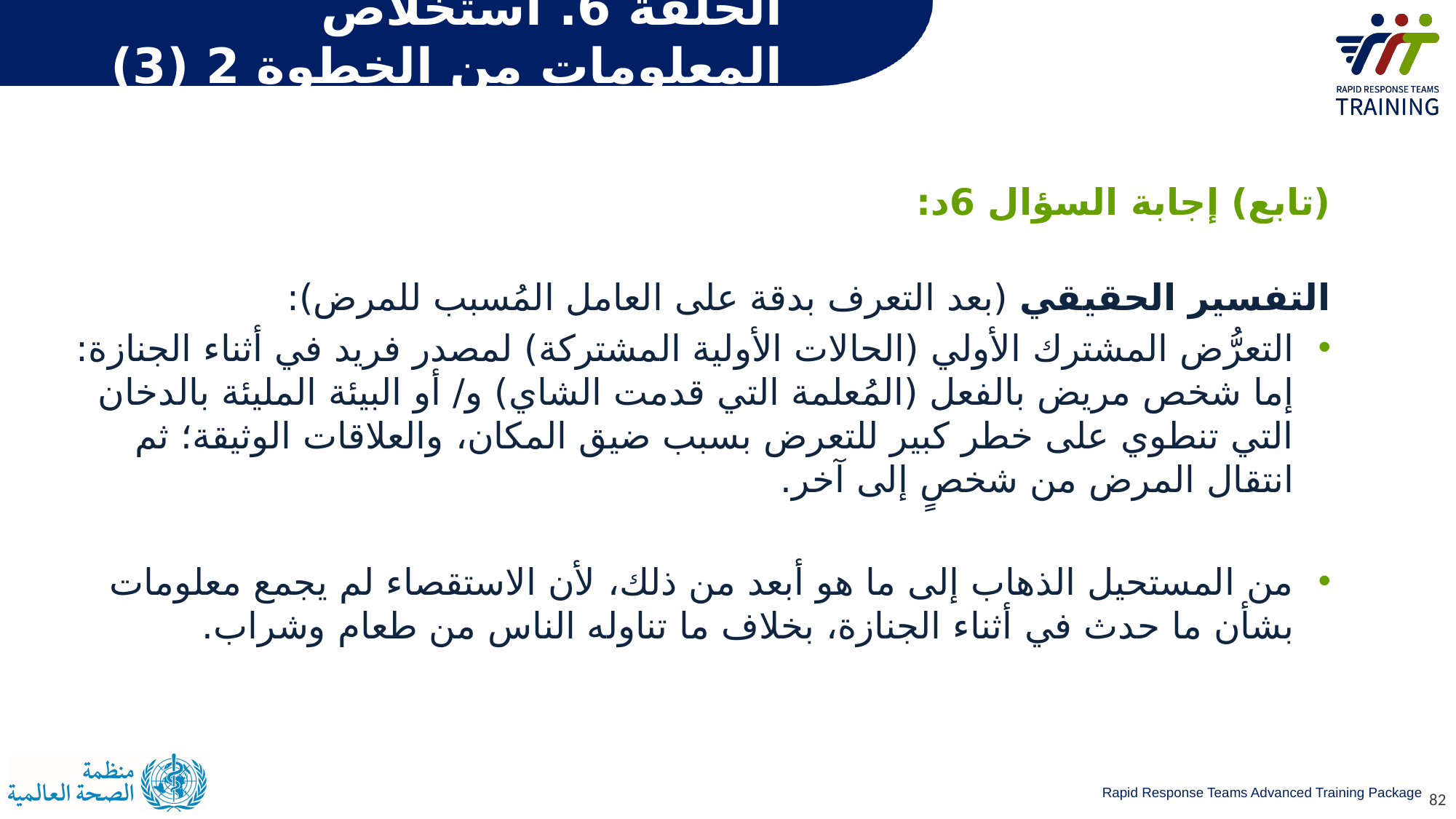

# الحلقة 6. استخلاص المعلومات من الخطوة 2 (3)
(تابع) إجابة السؤال 6د:

التفسير الحقيقي (بعد التعرف بدقة على العامل المُسبب للمرض):
التعرُّض المشترك الأولي (الحالات الأولية المشتركة) لمصدر فريد في أثناء الجنازة: إما شخص مريض بالفعل (المُعلمة التي قدمت الشاي) و/ أو البيئة المليئة بالدخان التي تنطوي على خطر كبير للتعرض بسبب ضيق المكان، والعلاقات الوثيقة؛ ثم انتقال المرض من شخصٍ إلى آخر.

من المستحيل الذهاب إلى ما هو أبعد من ذلك، لأن الاستقصاء لم يجمع معلومات بشأن ما حدث في أثناء الجنازة، بخلاف ما تناوله الناس من طعام وشراب.